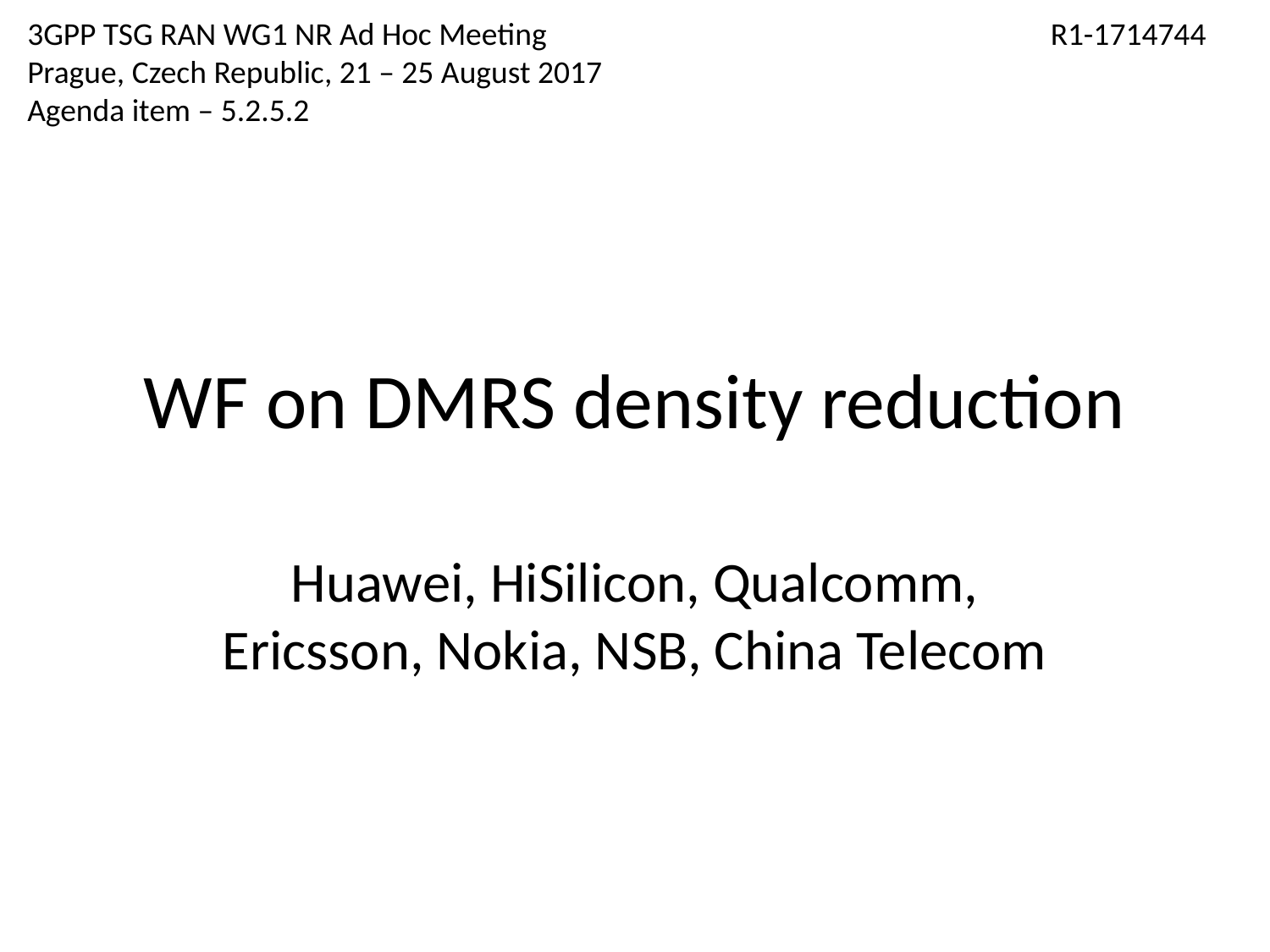

3GPP TSG RAN WG1 NR Ad Hoc Meeting				 R1-1714744
Prague, Czech Republic, 21 – 25 August 2017
Agenda item – 5.2.5.2
# WF on DMRS density reduction
Huawei, HiSilicon, Qualcomm, Ericsson, Nokia, NSB, China Telecom